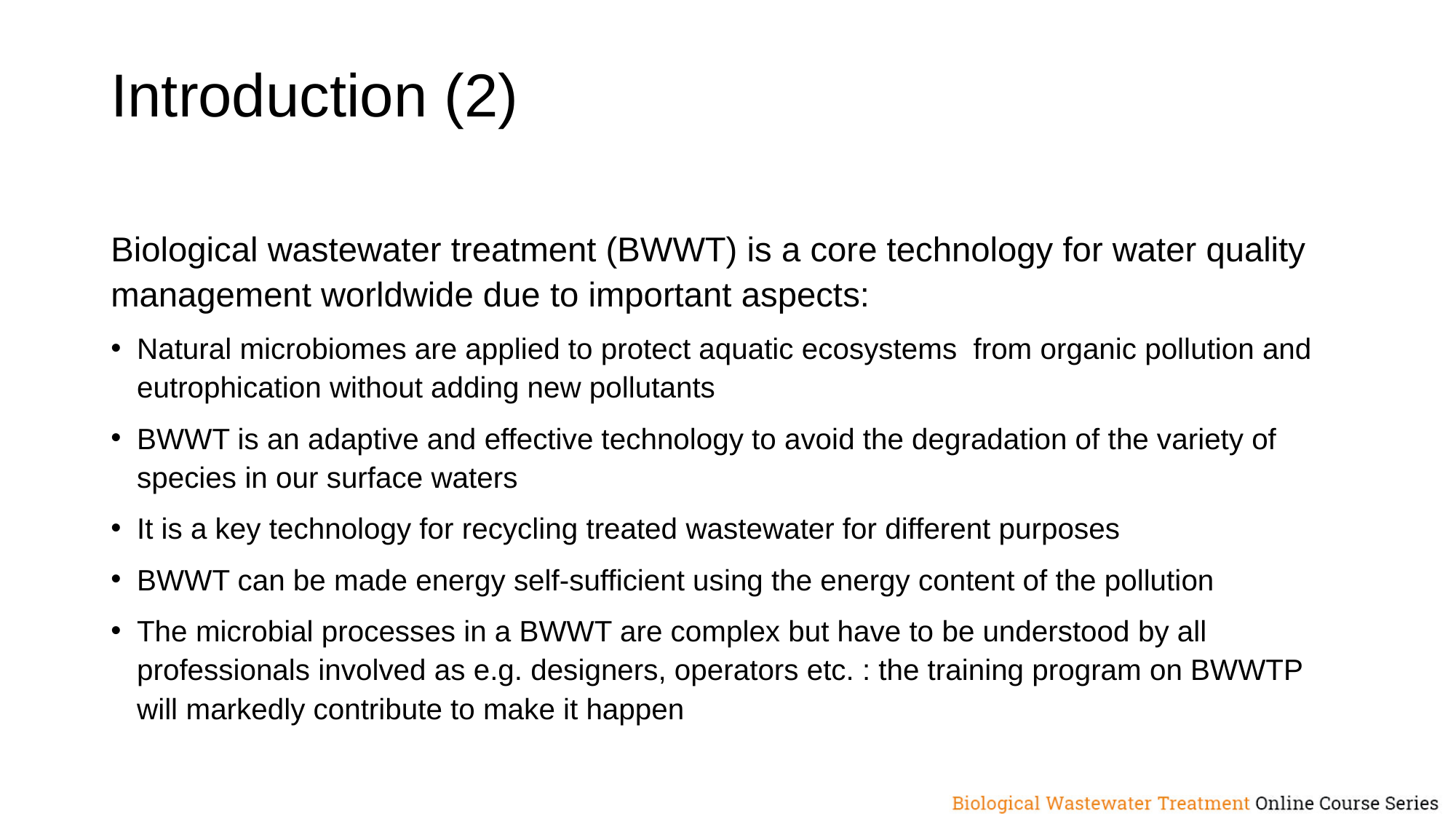

# Introduction (2)
Biological wastewater treatment (BWWT) is a core technology for water quality management worldwide due to important aspects:
Natural microbiomes are applied to protect aquatic ecosystems  from organic pollution and eutrophication without adding new pollutants
BWWT is an adaptive and effective technology to avoid the degradation of the variety of species in our surface waters
It is a key technology for recycling treated wastewater for different purposes
BWWT can be made energy self-sufficient using the energy content of the pollution
The microbial processes in a BWWT are complex but have to be understood by all professionals involved as e.g. designers, operators etc. : the training program on BWWTP will markedly contribute to make it happen